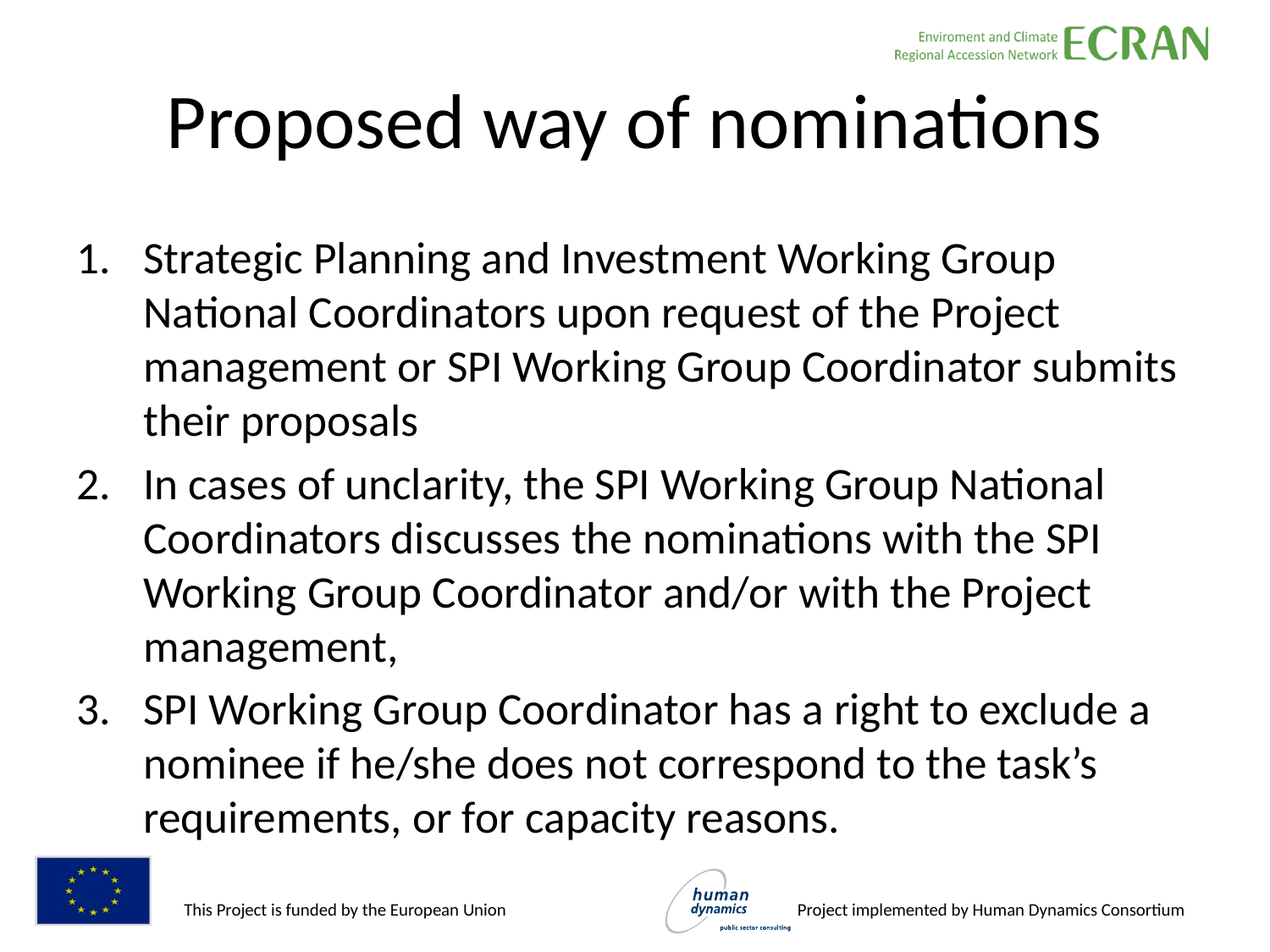

# Proposed way of nominations
Strategic Planning and Investment Working Group National Coordinators upon request of the Project management or SPI Working Group Coordinator submits their proposals
In cases of unclarity, the SPI Working Group National Coordinators discusses the nominations with the SPI Working Group Coordinator and/or with the Project management,
SPI Working Group Coordinator has a right to exclude a nominee if he/she does not correspond to the task’s  requirements, or for capacity reasons.